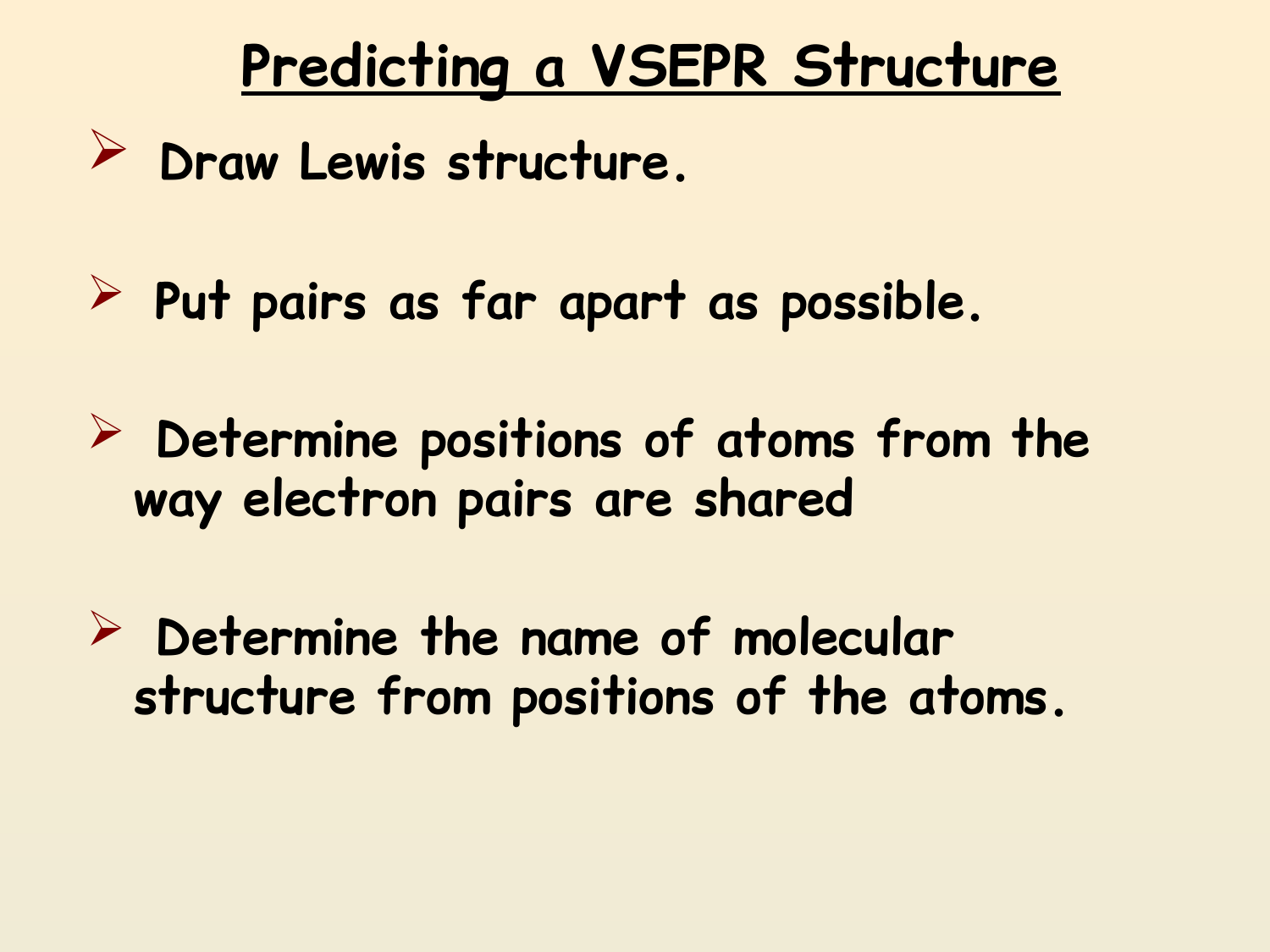

# Predicting a VSEPR Structure
 Draw Lewis structure.

 Put pairs as far apart as possible.

 Determine positions of atoms from the  way electron pairs are shared

 Determine the name of molecular structure from positions of the atoms.